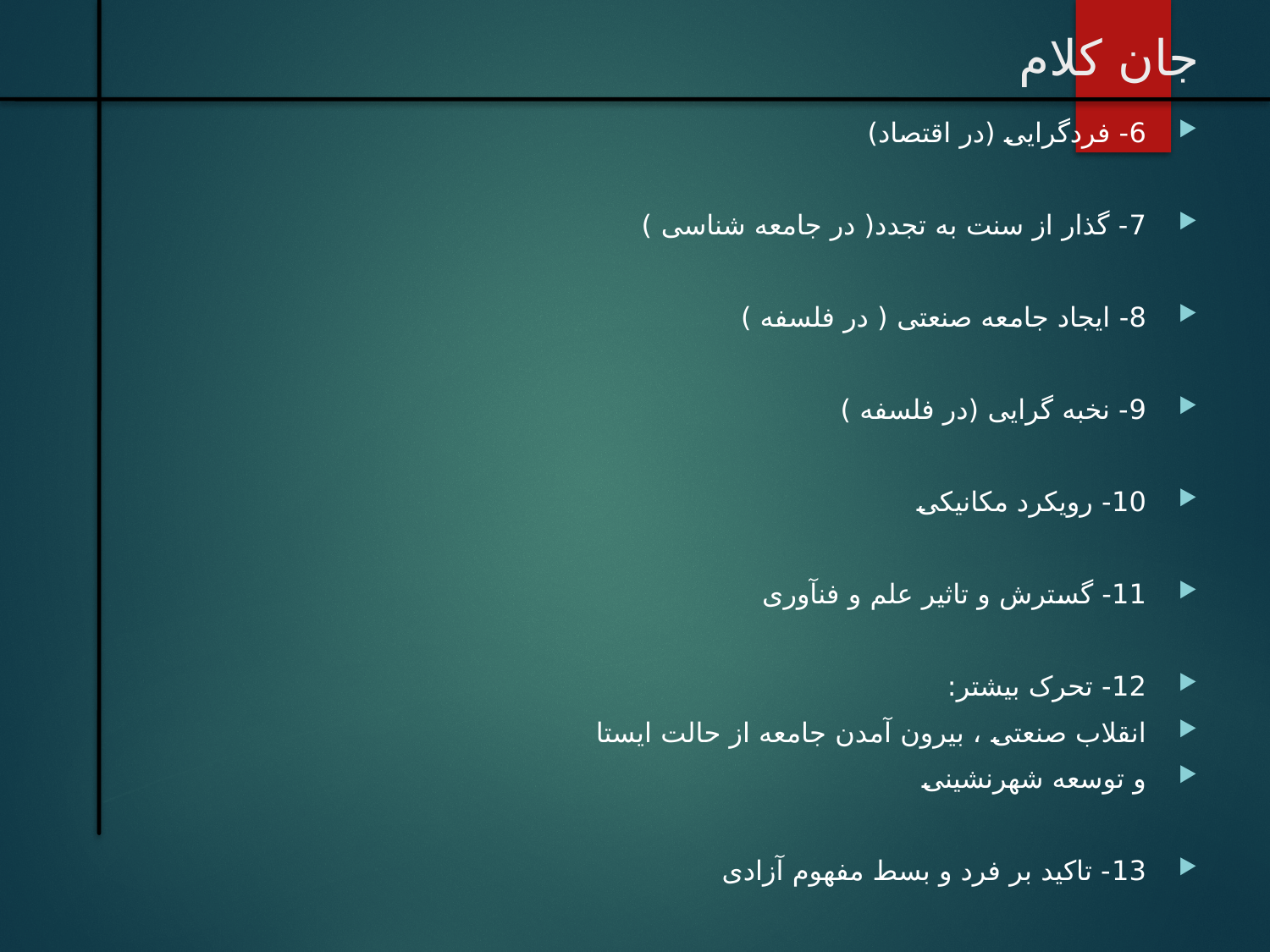

# جان کلام
6- فردگرایی (در اقتصاد)

7- گذار از سنت به تجدد( در جامعه شناسی )

8- ایجاد جامعه صنعتی ( در فلسفه )

9- نخبه گرایی (در فلسفه )

10- رویکرد مکانیکی

11- گسترش و تاثیر علم و فنآوری

12- تحرک بیشتر:
انقلاب صنعتی ، بیرون آمدن جامعه از حالت ایستا
و توسعه شهرنشینی

13- تاکید بر فرد و بسط مفهوم آزادی